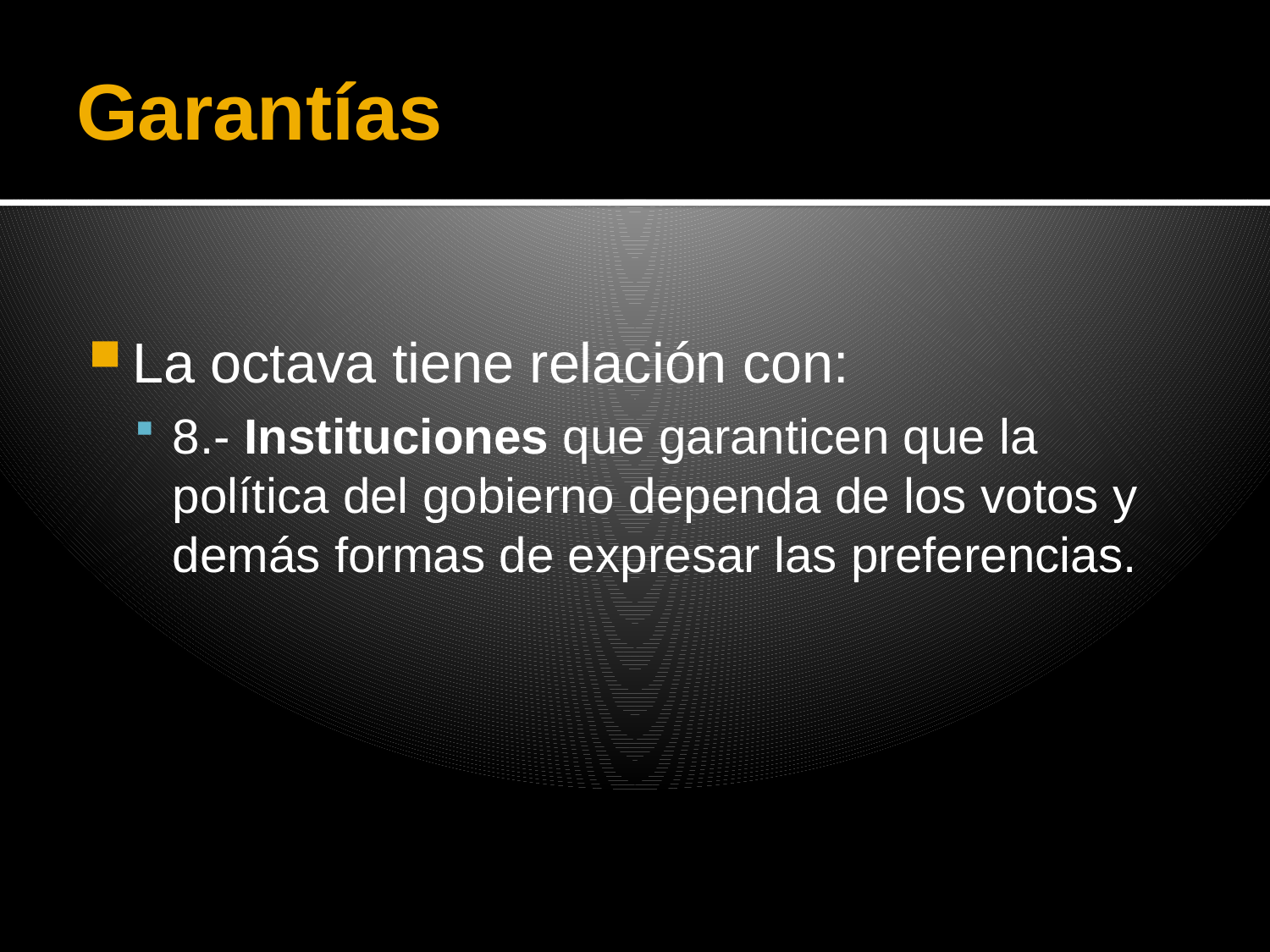

# Garantías

La octava tiene relación con:
8.- Instituciones que garanticen que la política del gobierno dependa de los votos y demás formas de expresar las preferencias.